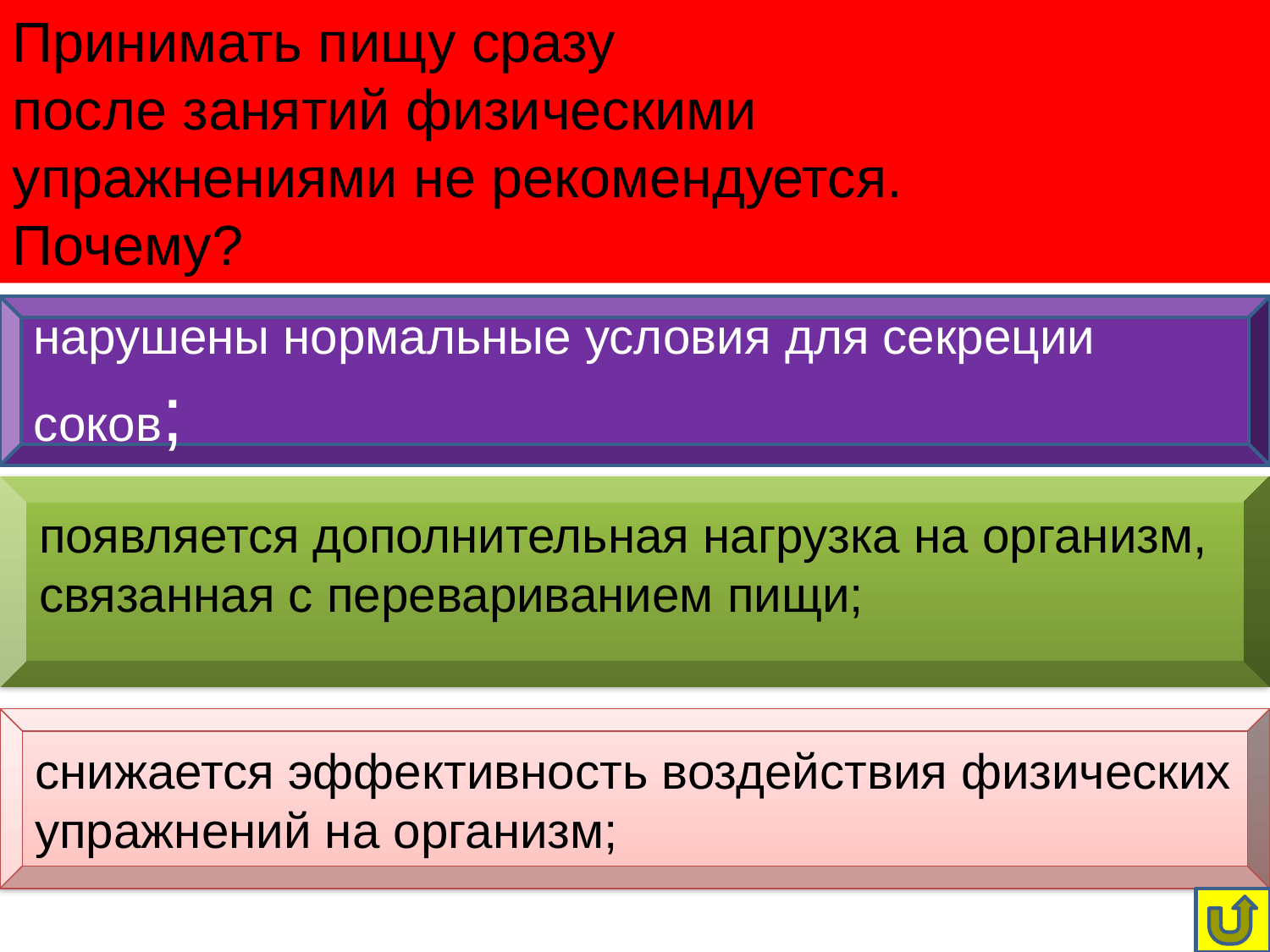

Принимать пищу сразу
после занятий физическими
упражнениями не рекомендуется.
Почему?
нарушены нормальные условия для секреции соков;

появляется дополнительная нагрузка на организм, связанная с перевариванием пищи;

снижается эффективность воздействия физических упражнений на организм;